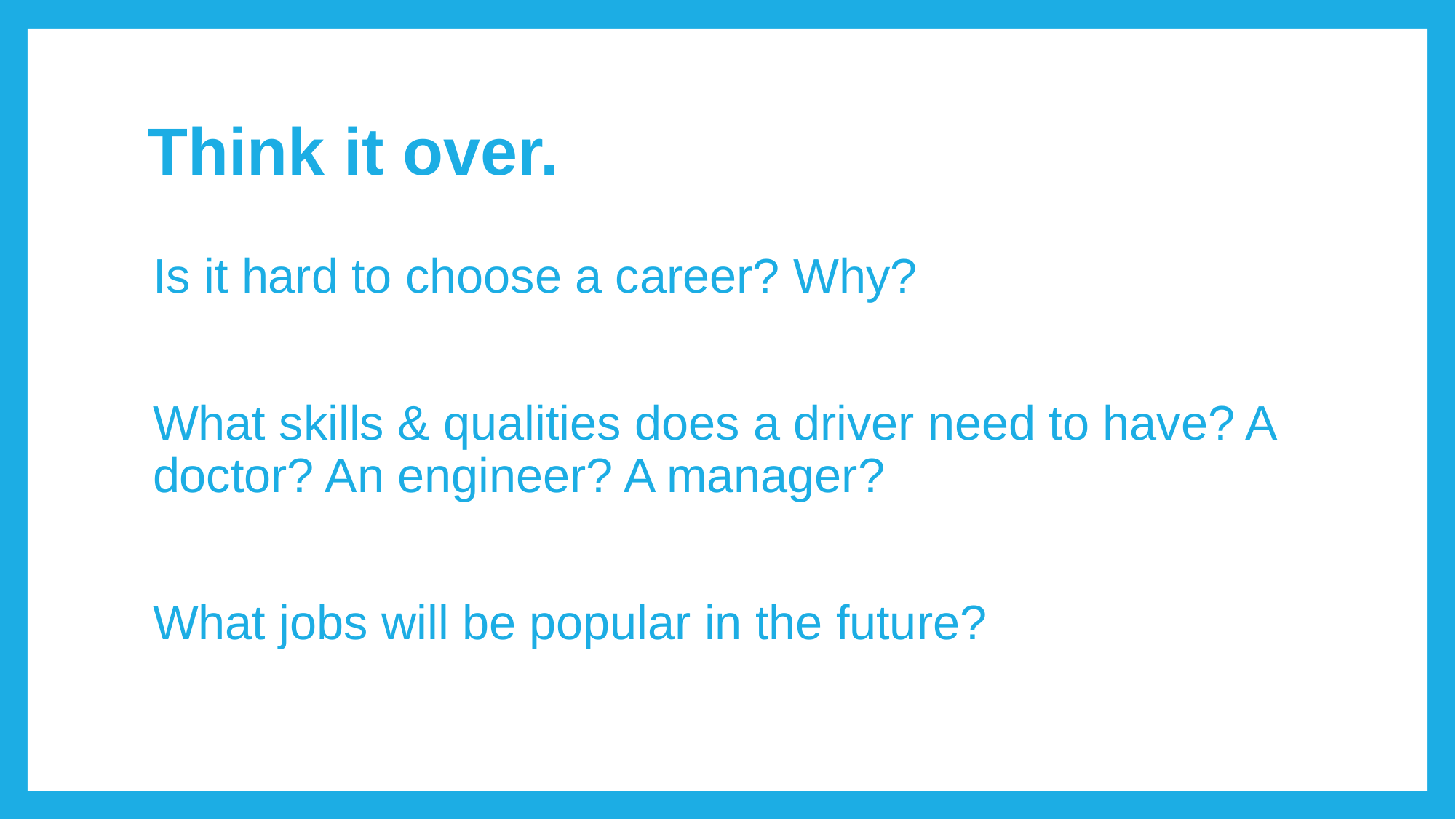

# Think it over.
Is it hard to choose a career? Why?

What skills & qualities does a driver need to have? A doctor? An engineer? A manager?

What jobs will be popular in the future?